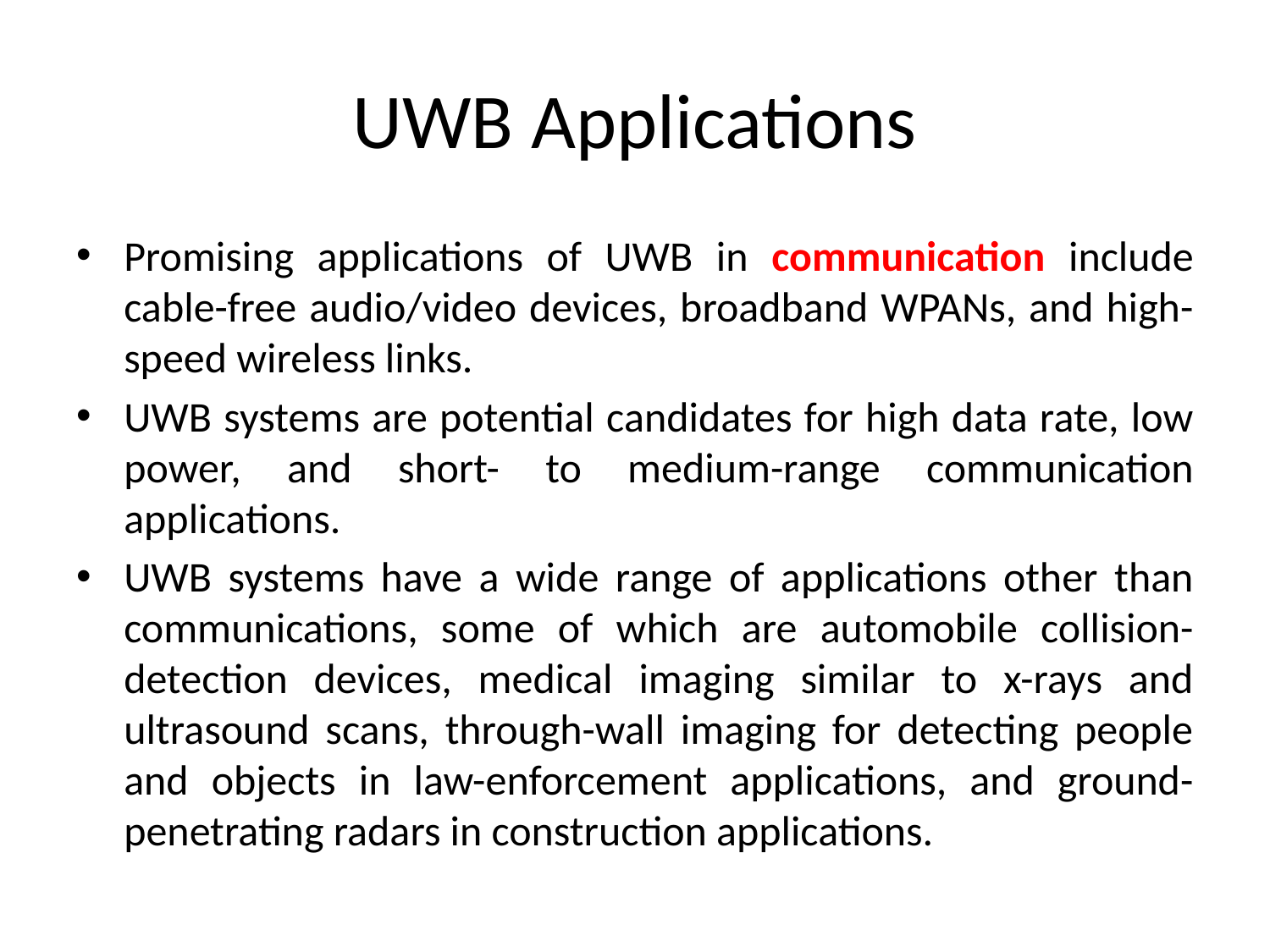

# UWB Applications
Promising applications of UWB in communication include cable-free audio/video devices, broadband WPANs, and high-speed wireless links.
UWB systems are potential candidates for high data rate, low power, and short- to medium-range communication applications.
UWB systems have a wide range of applications other than communications, some of which are automobile collision-detection devices, medical imaging similar to x-rays and ultrasound scans, through-wall imaging for detecting people and objects in law-enforcement applications, and ground-penetrating radars in construction applications.